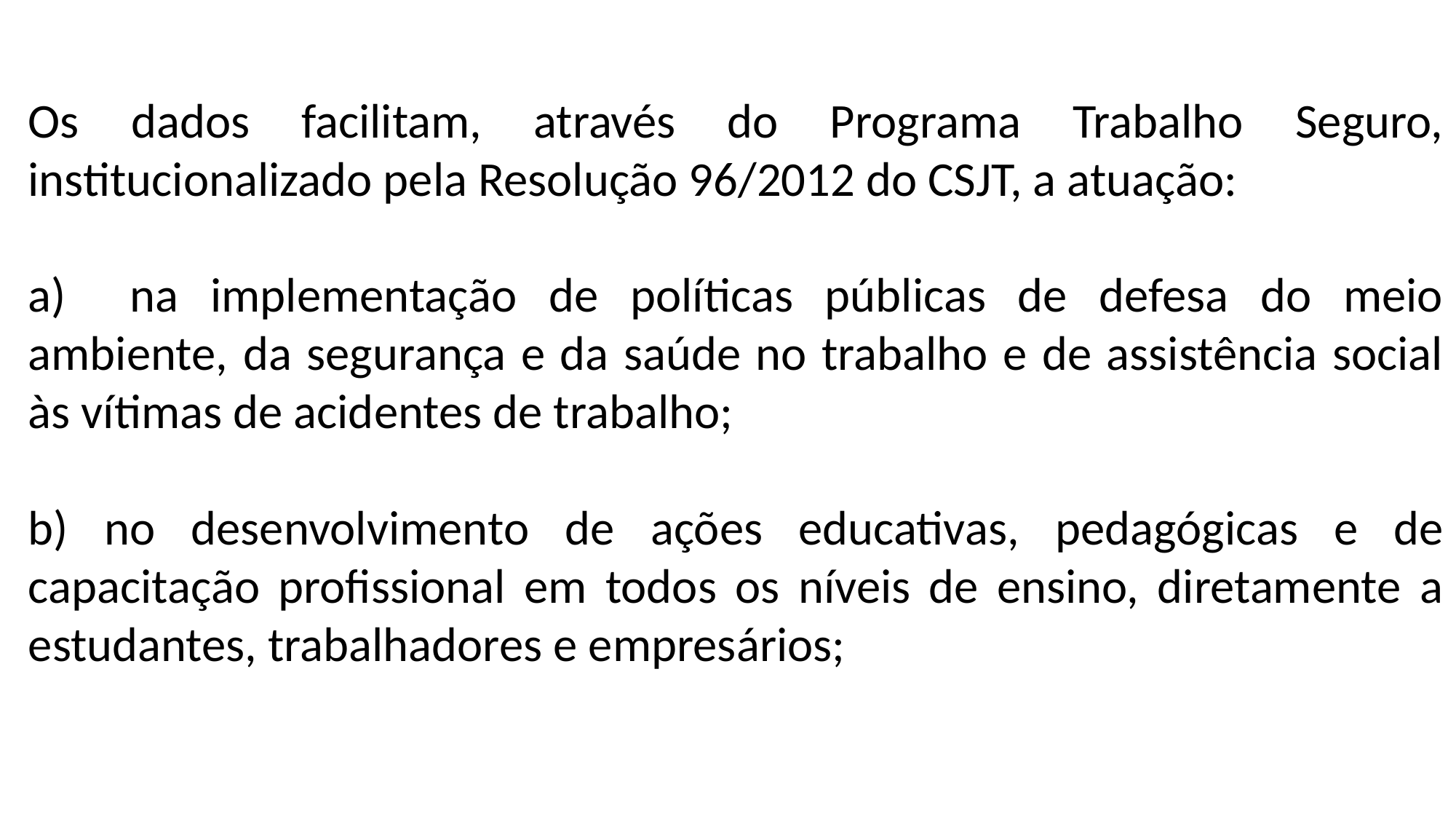

Os dados facilitam, através do Programa Trabalho Seguro, institucionalizado pela Resolução 96/2012 do CSJT, a atuação:

a)  na implementação de políticas públicas de defesa do meio ambiente, da segurança e da saúde no trabalho e de assistência social às vítimas de acidentes de trabalho;

b) no desenvolvimento de ações educativas, pedagógicas e de capacitação profissional em todos os níveis de ensino, diretamente a estudantes, trabalhadores e empresários;